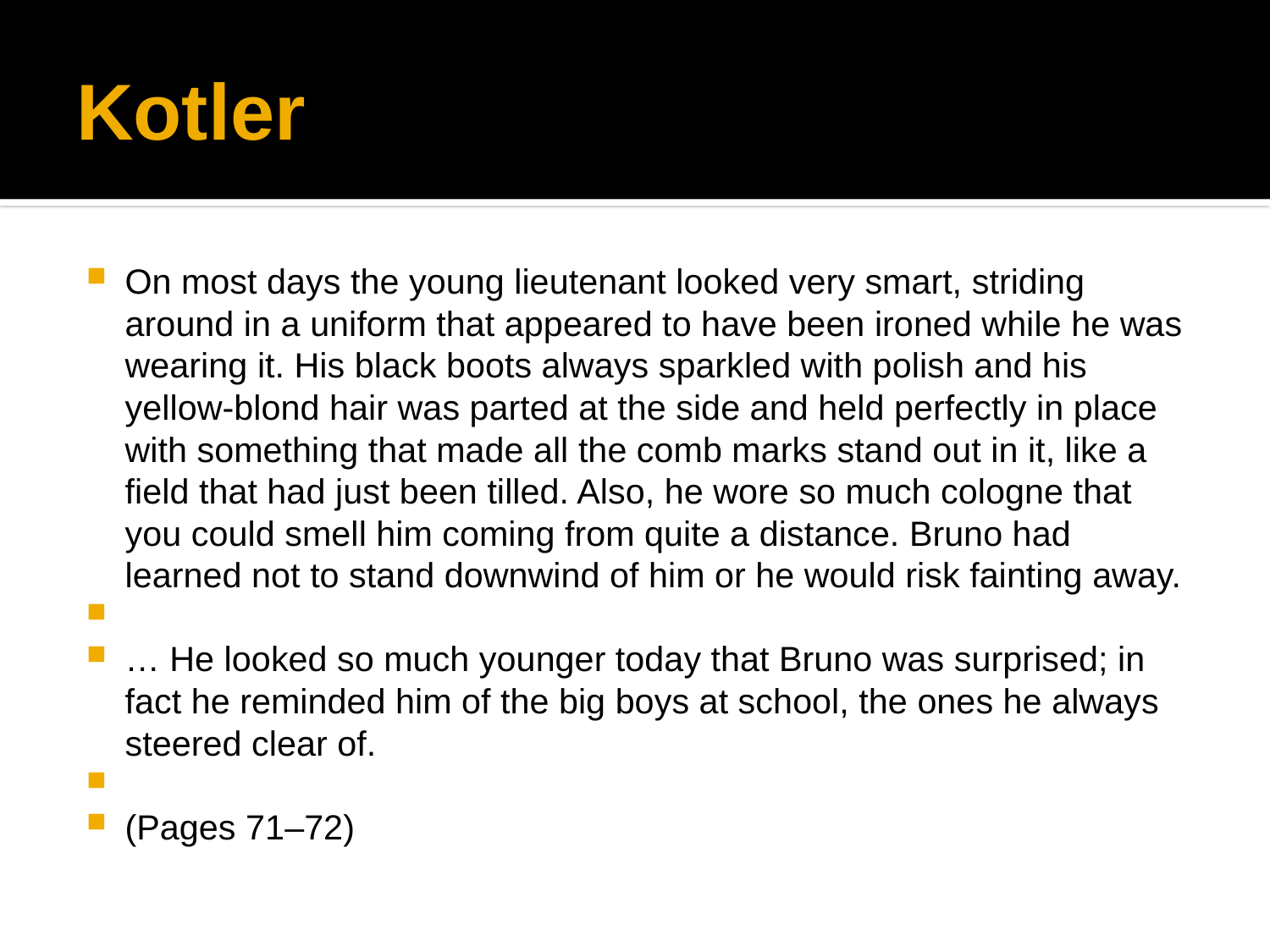

# Kotler
On most days the young lieutenant looked very smart, striding around in a uniform that appeared to have been ironed while he was wearing it. His black boots always sparkled with polish and his yellow-blond hair was parted at the side and held perfectly in place with something that made all the comb marks stand out in it, like a field that had just been tilled. Also, he wore so much cologne that you could smell him coming from quite a distance. Bruno had learned not to stand downwind of him or he would risk fainting away.

… He looked so much younger today that Bruno was surprised; in fact he reminded him of the big boys at school, the ones he always steered clear of.

(Pages 71–72)